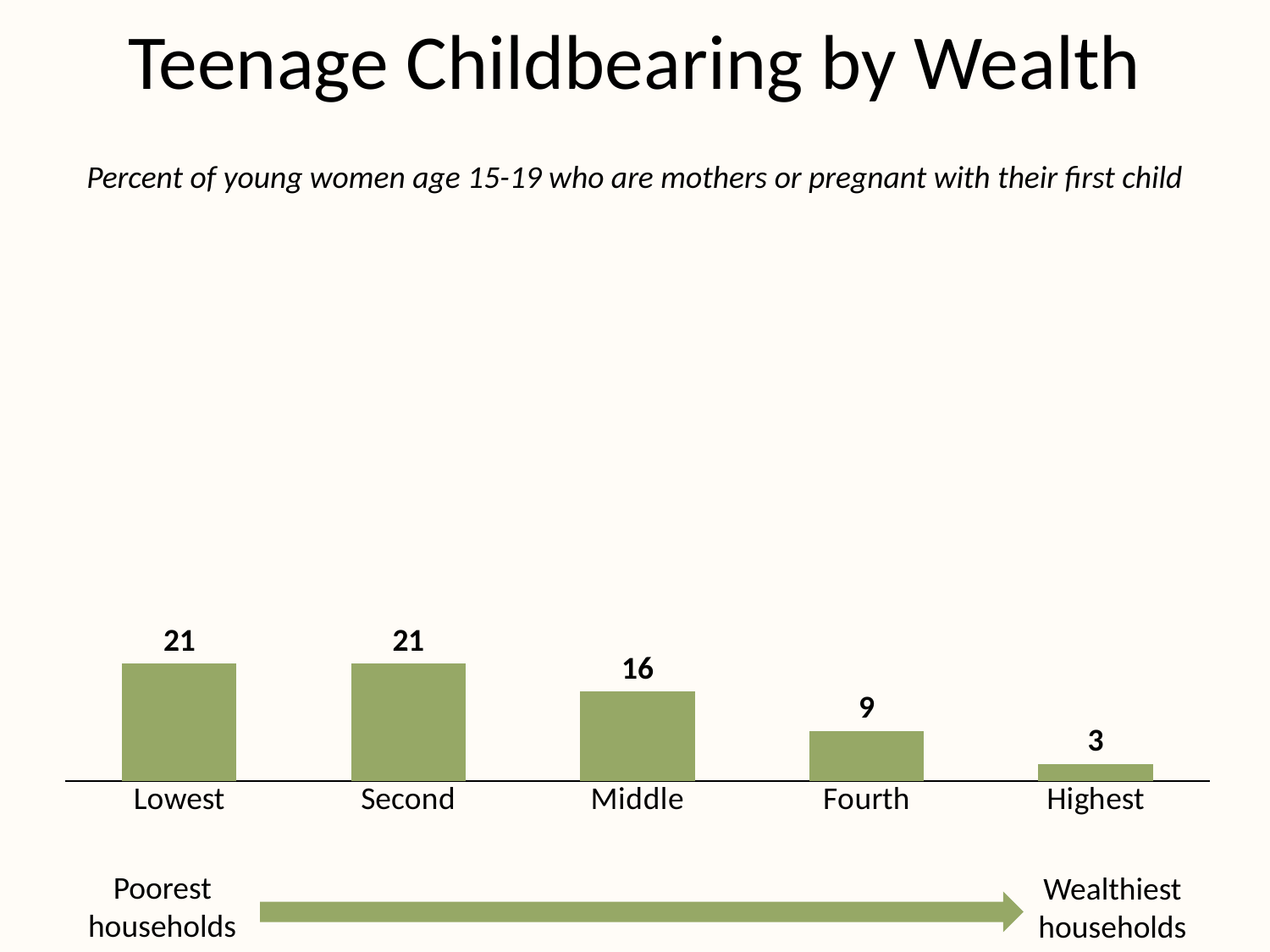

# Teenage Childbearing by Wealth
Percent of young women age 15-19 who are mothers or pregnant with their first child

### Chart

| Category | Series 1 |
|---|---|
| Lowest | 21.0 |
| Second | 21.0 |
| Middle | 16.0 |
| Fourth | 9.0 |
| Highest | 3.0 |
Poorest
households
Wealthiest
households